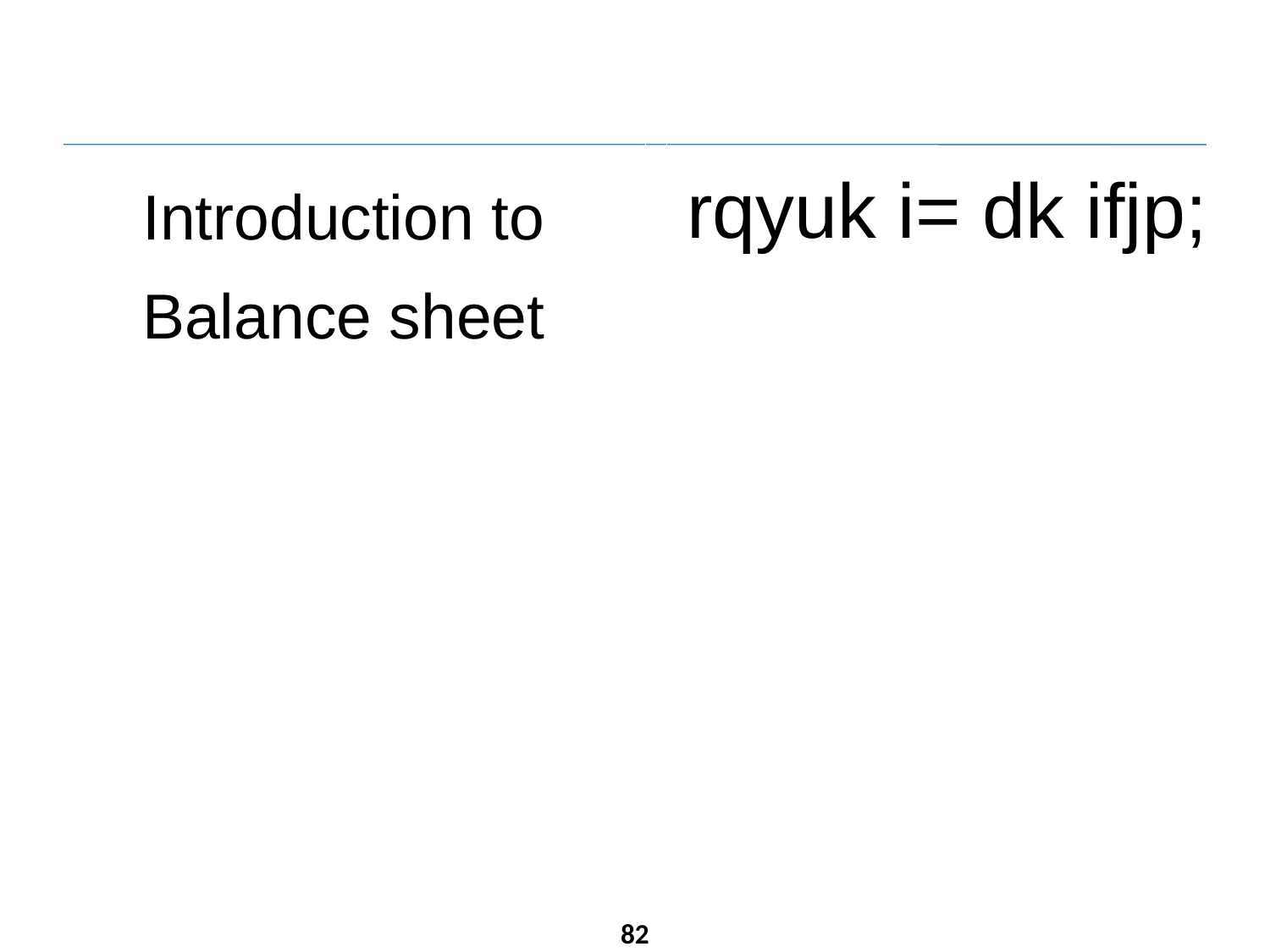

rqyuk i= dk ifjp;
Introduction to Balance sheet
82